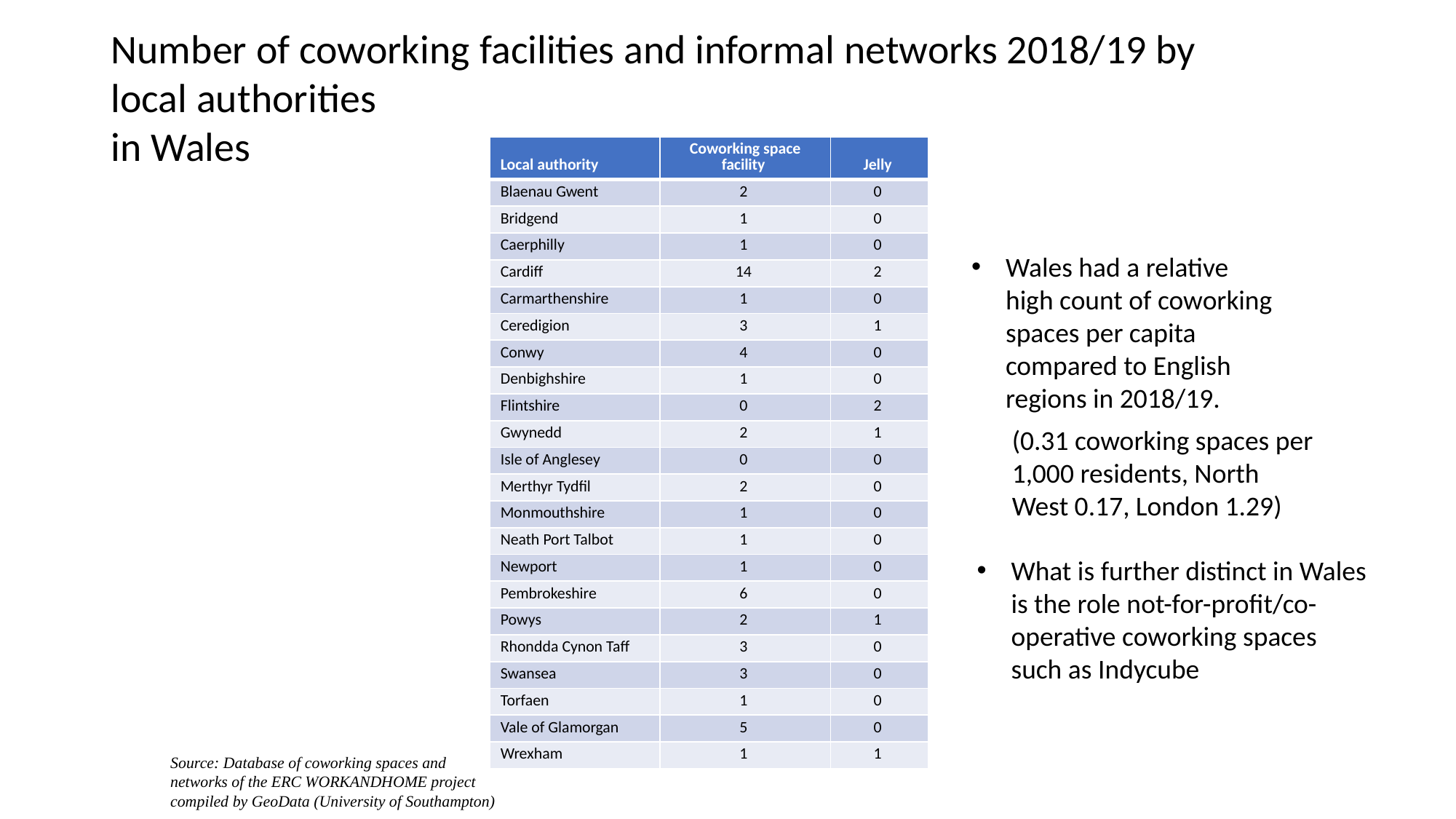

# Number of coworking facilities and informal networks 2018/19 by local authorities
in Wales
| Local authority | Coworking space facility | Jelly |
| --- | --- | --- |
| Blaenau Gwent | 2 | 0 |
| Bridgend | 1 | 0 |
| Caerphilly | 1 | 0 |
| Cardiff | 14 | 2 |
| Carmarthenshire | 1 | 0 |
| Ceredigion | 3 | 1 |
| Conwy | 4 | 0 |
| Denbighshire | 1 | 0 |
| Flintshire | 0 | 2 |
| Gwynedd | 2 | 1 |
| Isle of Anglesey | 0 | 0 |
| Merthyr Tydfil | 2 | 0 |
| Monmouthshire | 1 | 0 |
| Neath Port Talbot | 1 | 0 |
| Newport | 1 | 0 |
| Pembrokeshire | 6 | 0 |
| Powys | 2 | 1 |
| Rhondda Cynon Taff | 3 | 0 |
| Swansea | 3 | 0 |
| Torfaen | 1 | 0 |
| Vale of Glamorgan | 5 | 0 |
| Wrexham | 1 | 1 |

Wales had a relative high count of coworking spaces per capita compared to English regions in 2018/19.
(0.31 coworking spaces per 1,000 residents, North West 0.17, London 1.29)
What is further distinct in Wales is the role not-for-profit/co-operative coworking spaces such as Indycube

Source: Database of coworking spaces and networks of the ERC WORKANDHOME project compiled by GeoData (University of Southampton)